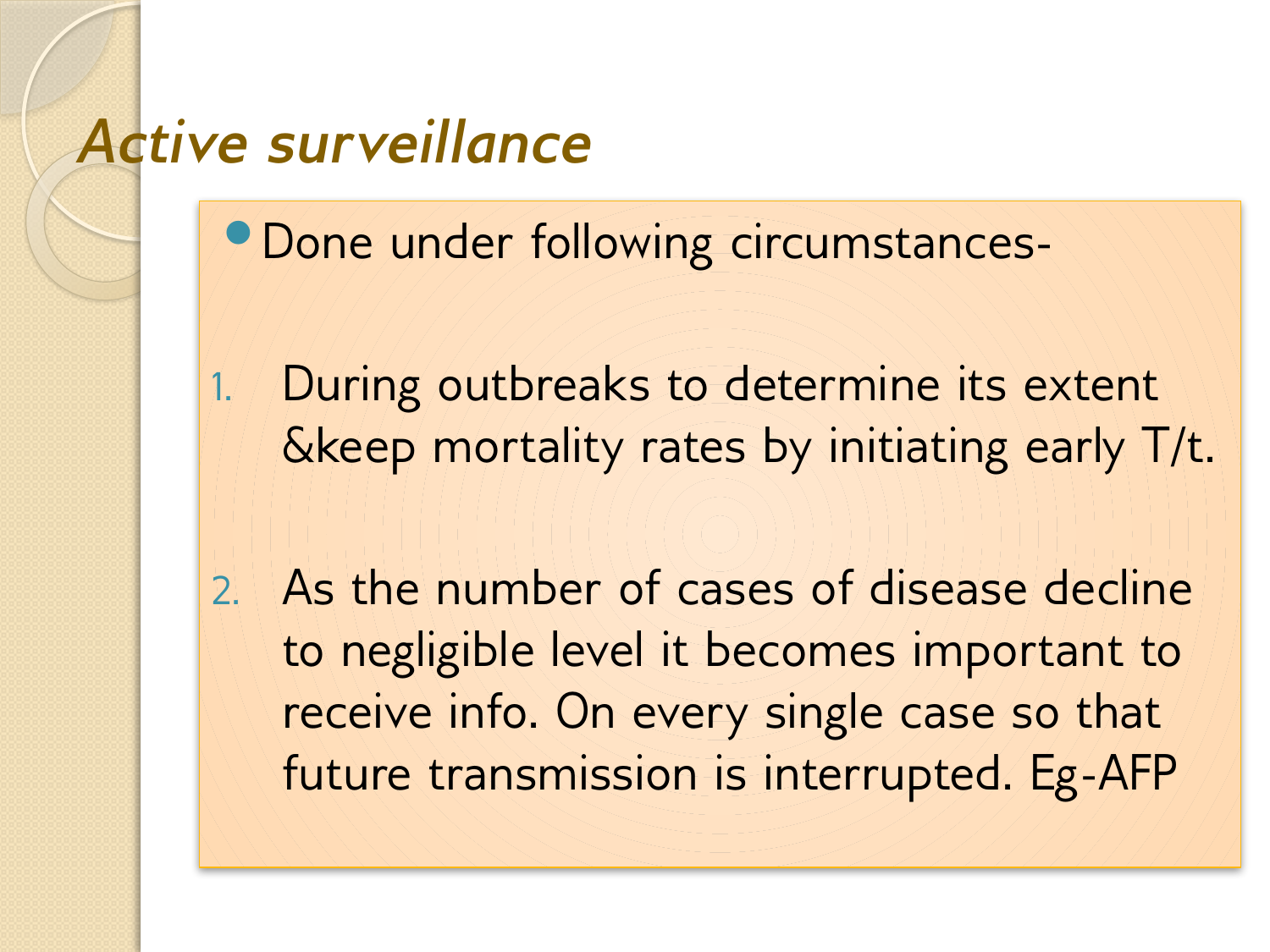

# Active surveillance
Done under following circumstances-

During outbreaks to determine its extent &keep mortality rates by initiating early T/t.

As the number of cases of disease decline to negligible level it becomes important to receive info. On every single case so that future transmission is interrupted. Eg-AFP